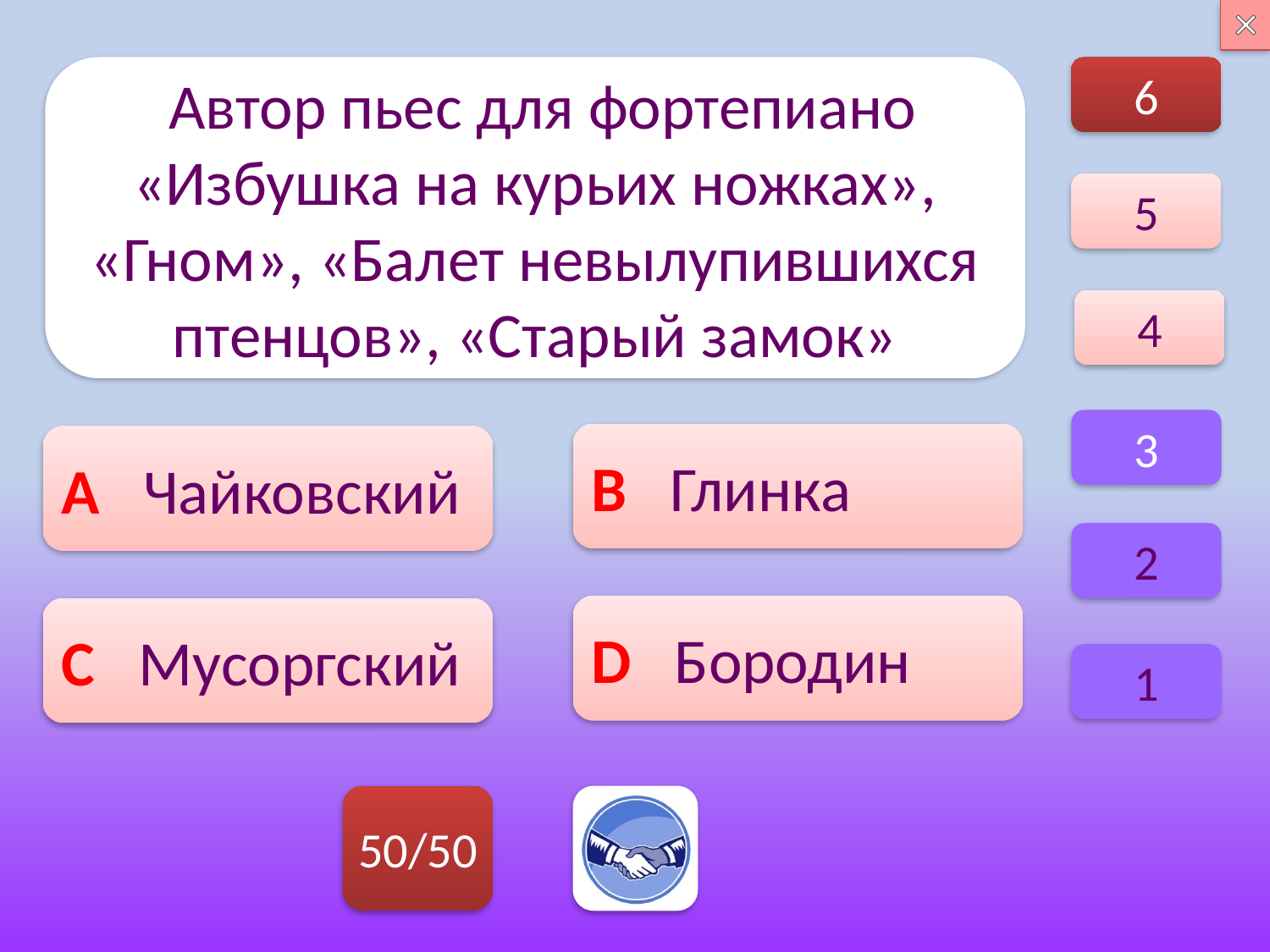

6
 Автор пьес для фортепиано «Избушка на курьих ножках», «Гном», «Балет невылупившихся птенцов», «Старый замок»
5
4
3
В   Глинка
А   Чайковский
2
D   Бородин
C   Мусоргский
1
50/50